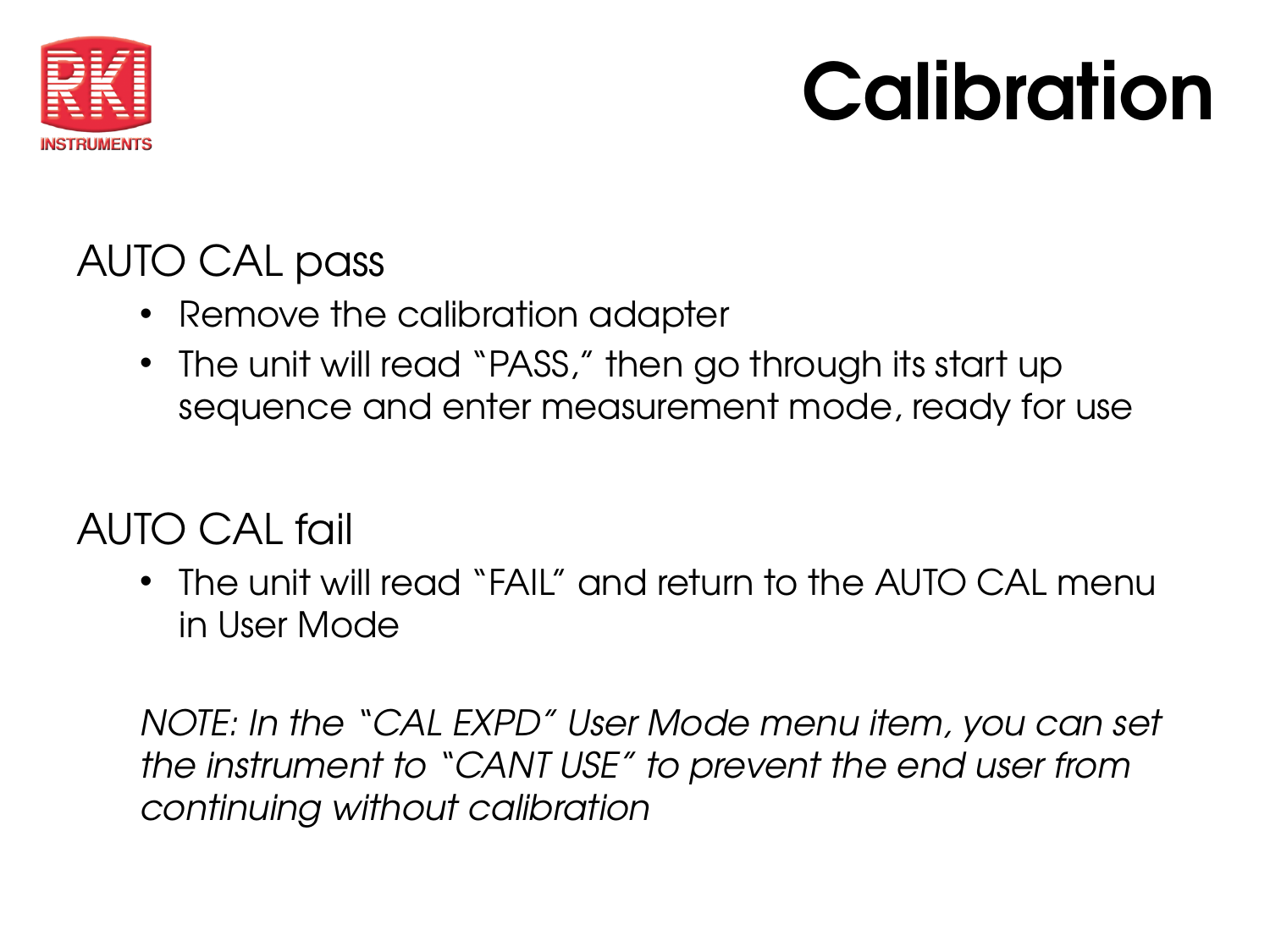

# Calibration
AUTO CAL pass
Remove the calibration adapter
The unit will read “PASS,” then go through its start up sequence and enter measurement mode, ready for use

AUTO CAL fail
The unit will read “FAIL” and return to the AUTO CAL menu in User Mode

NOTE: In the “CAL EXPD” User Mode menu item, you can set the instrument to “CANT USE” to prevent the end user from continuing without calibration